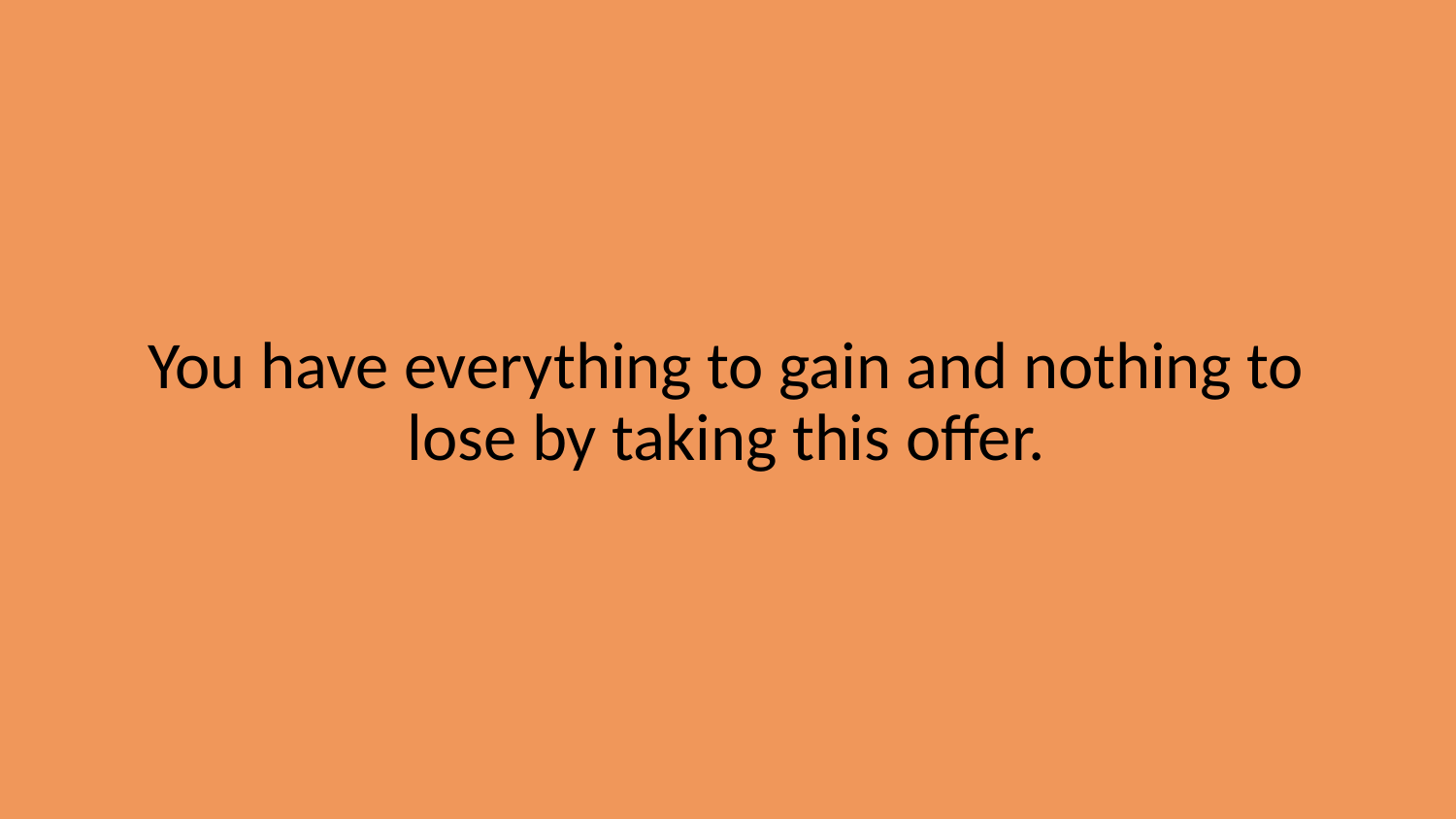

You have everything to gain and nothing to lose by taking this offer.